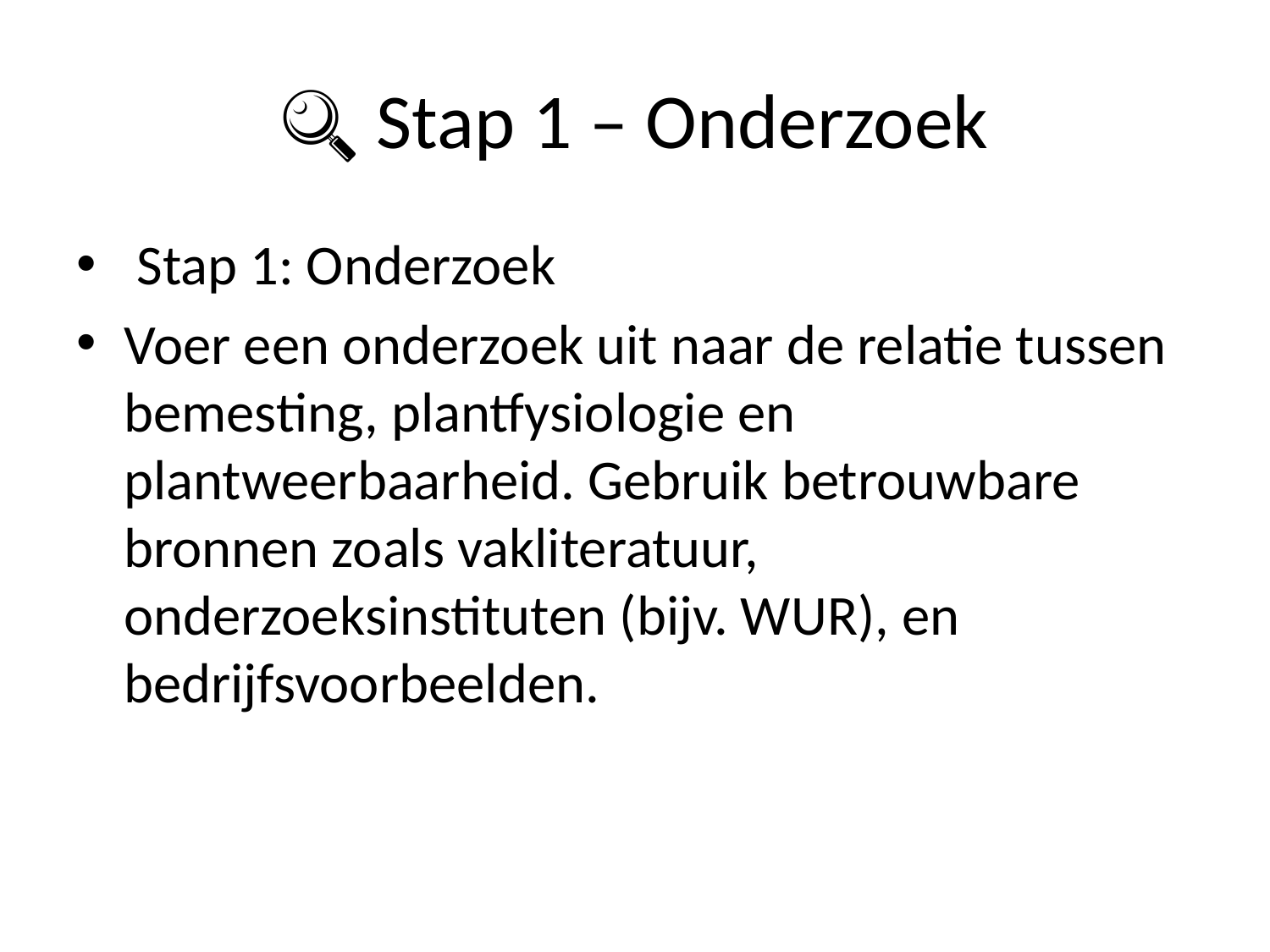

# 🔍 Stap 1 – Onderzoek
 Stap 1: Onderzoek
Voer een onderzoek uit naar de relatie tussen bemesting, plantfysiologie en plantweerbaarheid. Gebruik betrouwbare bronnen zoals vakliteratuur, onderzoeksinstituten (bijv. WUR), en bedrijfsvoorbeelden.